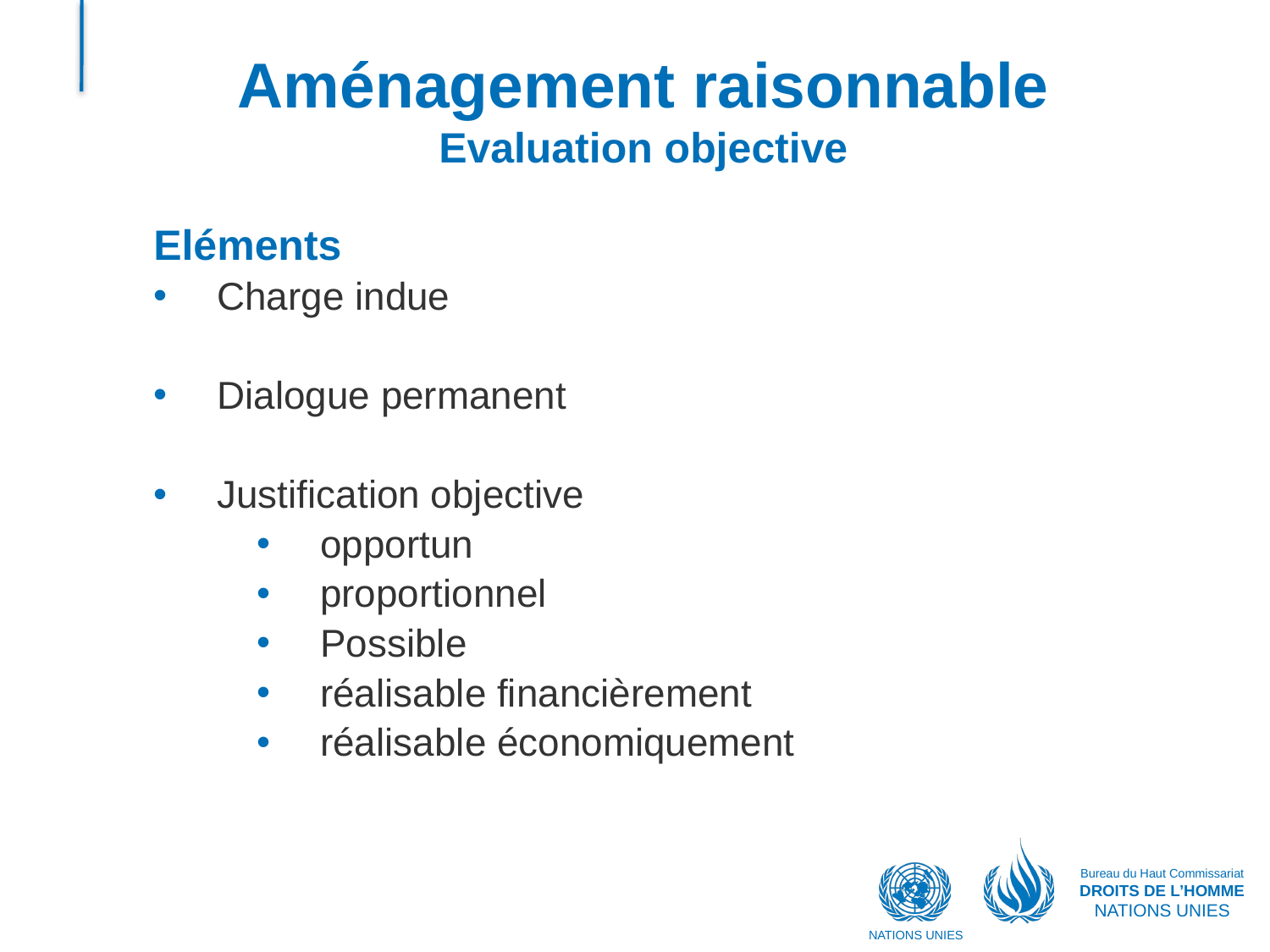

# Aménagement raisonnable Evaluation objective
Eléments
Charge indue

Dialogue permanent

Justification objective
opportun
proportionnel
Possible
réalisable financièrement
réalisable économiquement

Bureau du Haut Commissariat
DROITS DE L’HOMME
NATIONS UNIES
NATIONS UNIES